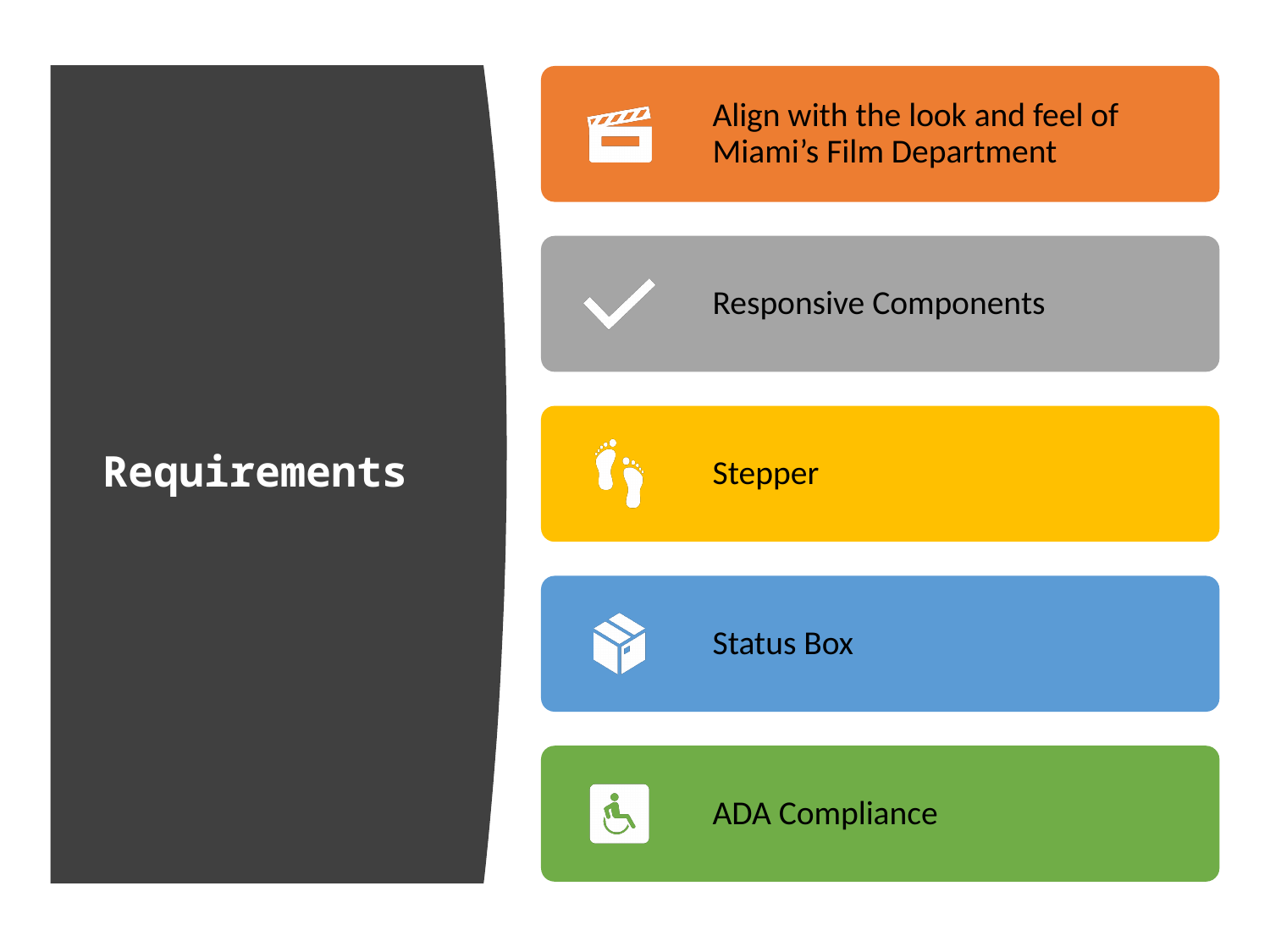

Align with the look and feel of Miami’s Film Department
Responsive Components
Stepper
Status Box
ADA Compliance

# Requirements